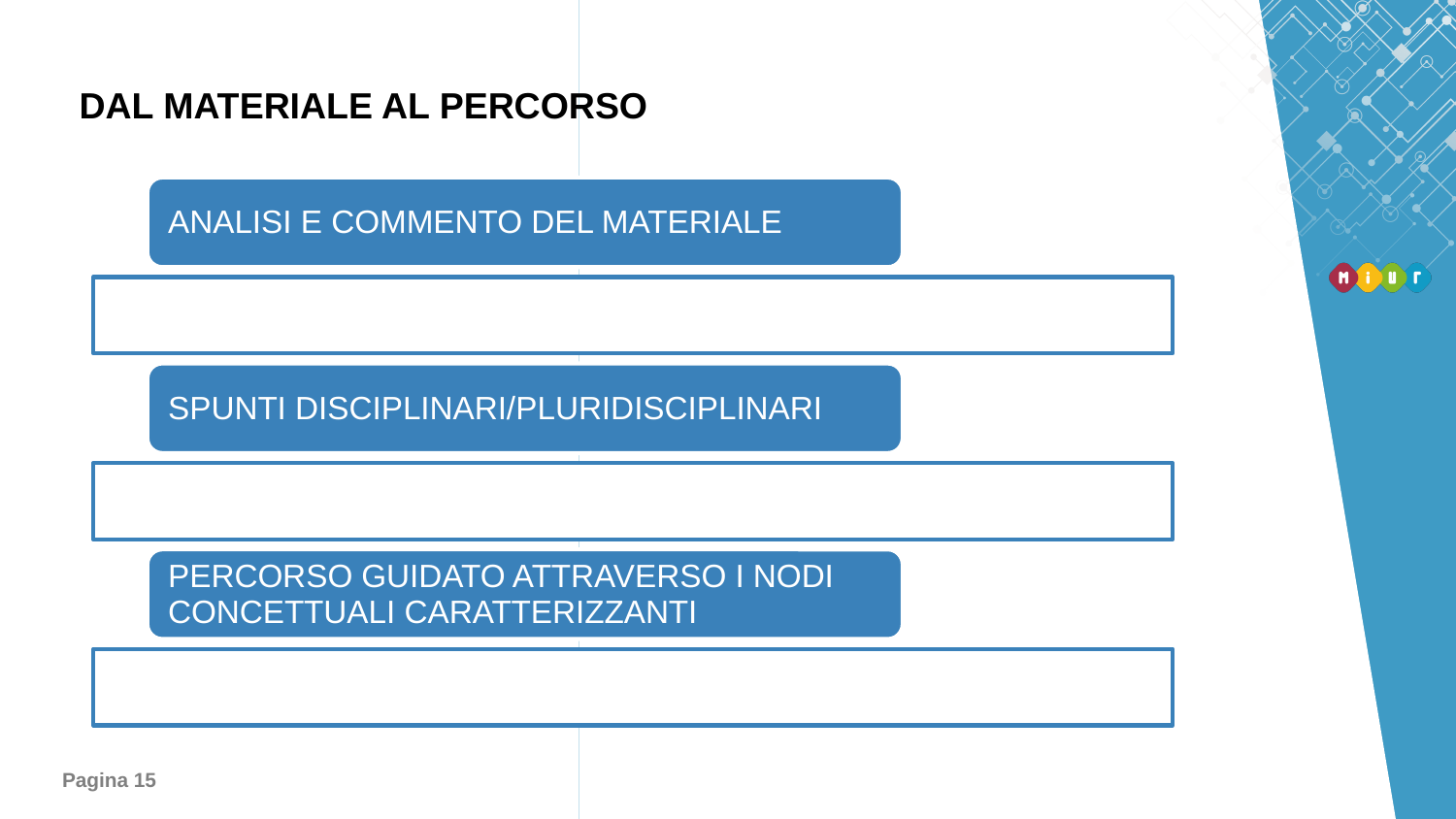

DAL MATERIALE AL PERCORSO
ANALISI E COMMENTO DEL MATERIALE
PERCORSO GUIDATO ATTRAVERSO I NODI CONCETTUALI CARATTERIZZANTI